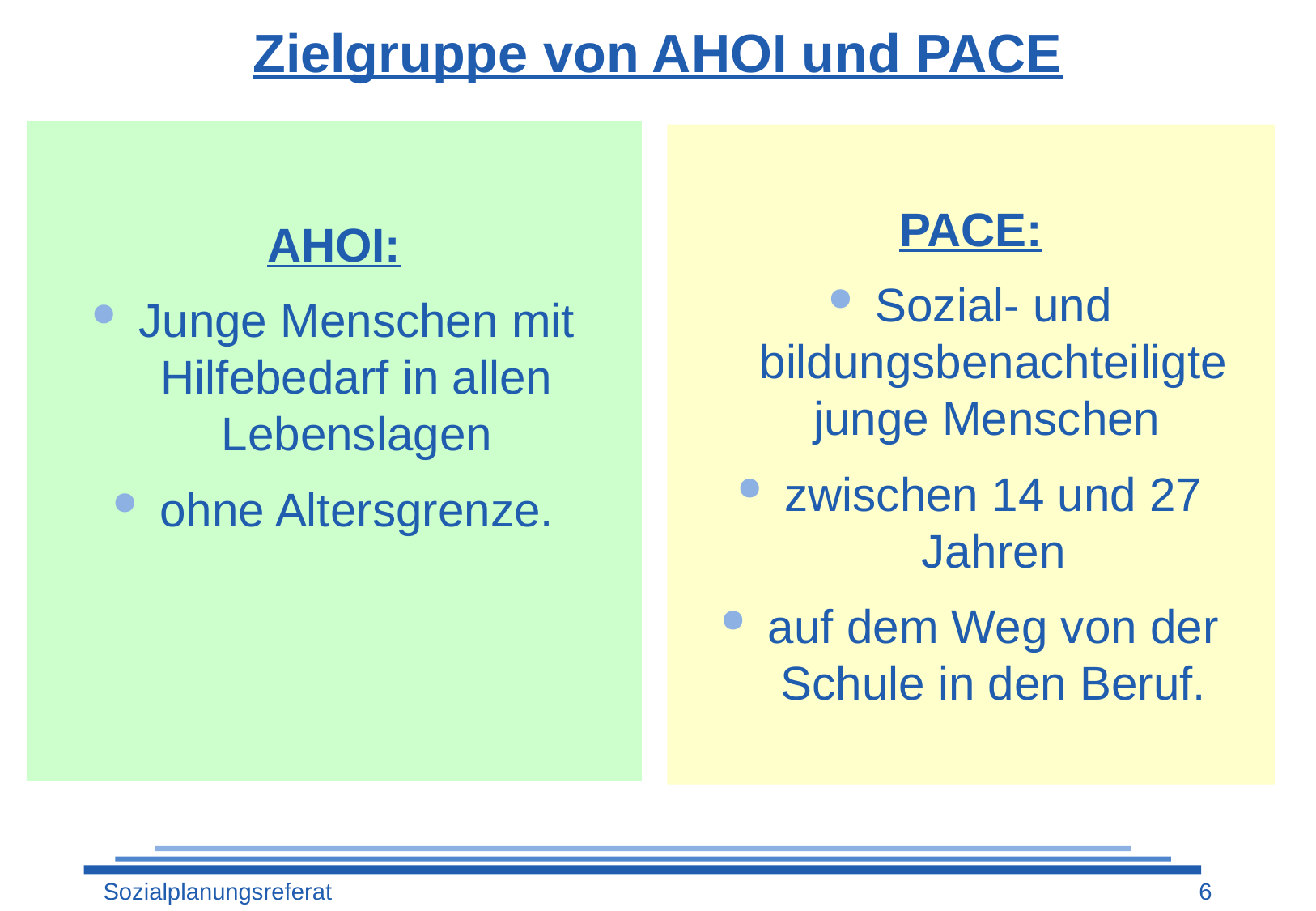

# Zielgruppe von AHOI und PACE

AHOI:
Junge Menschen mit Hilfebedarf in allen Lebenslagen
ohne Altersgrenze.

PACE:
Sozial- und bildungsbenachteiligte junge Menschen
zwischen 14 und 27 Jahren
auf dem Weg von der Schule in den Beruf.

Sozialplanungsreferat
6